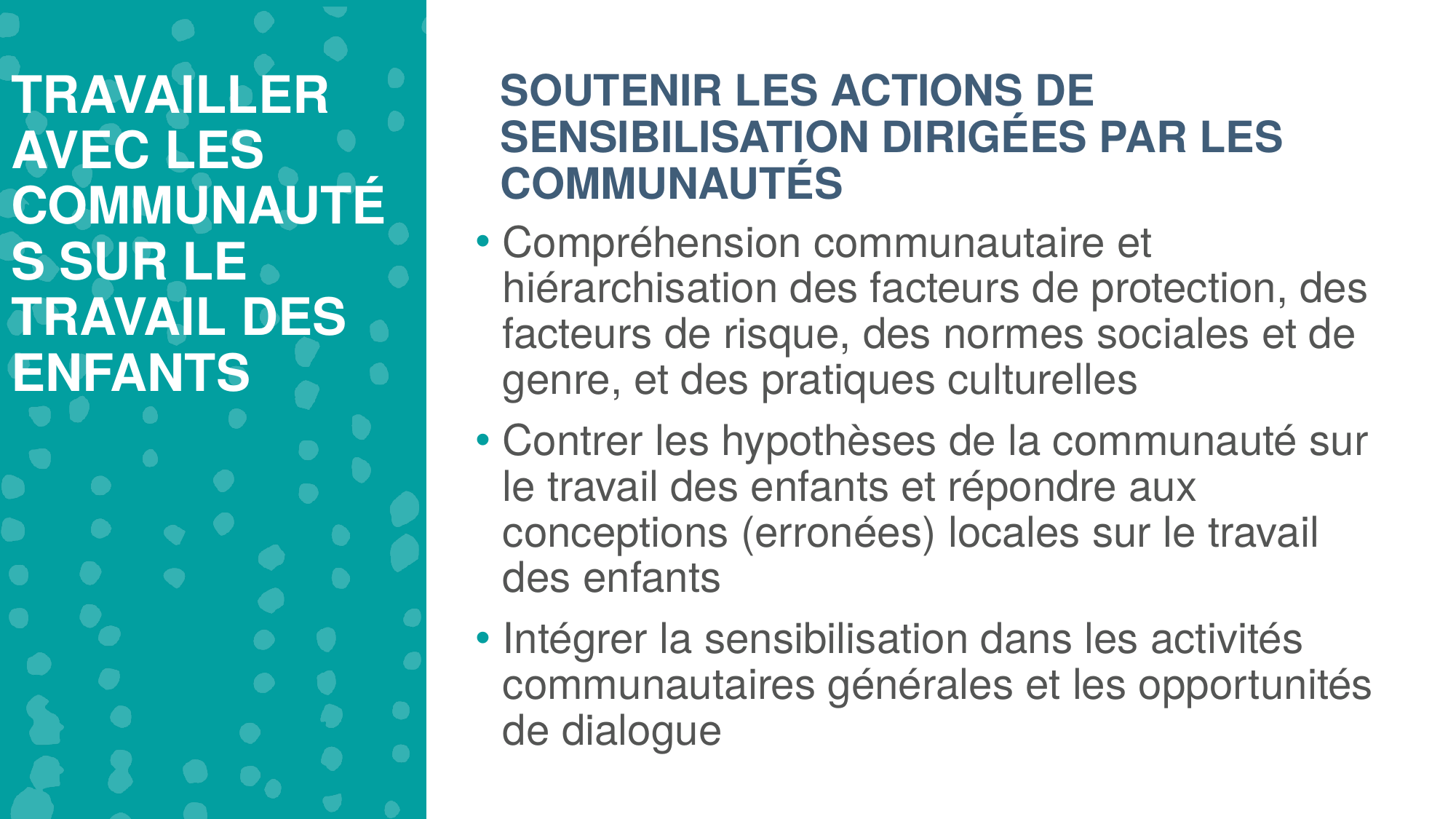

TRAVAILLER AVEC LES COMMUNAUTÉS SUR LE TRAVAIL DES ENFANTS

SOUTENIR LES ACTIONS DE SENSIBILISATION DIRIGÉES PAR LES COMMUNAUTÉS
Compréhension communautaire et hiérarchisation des facteurs de protection, des facteurs de risque, des normes sociales et de genre, et des pratiques culturelles
Contrer les hypothèses de la communauté sur le travail des enfants et répondre aux conceptions (erronées) locales sur le travail des enfants
Intégrer la sensibilisation dans les activités communautaires générales et les opportunités de dialogue